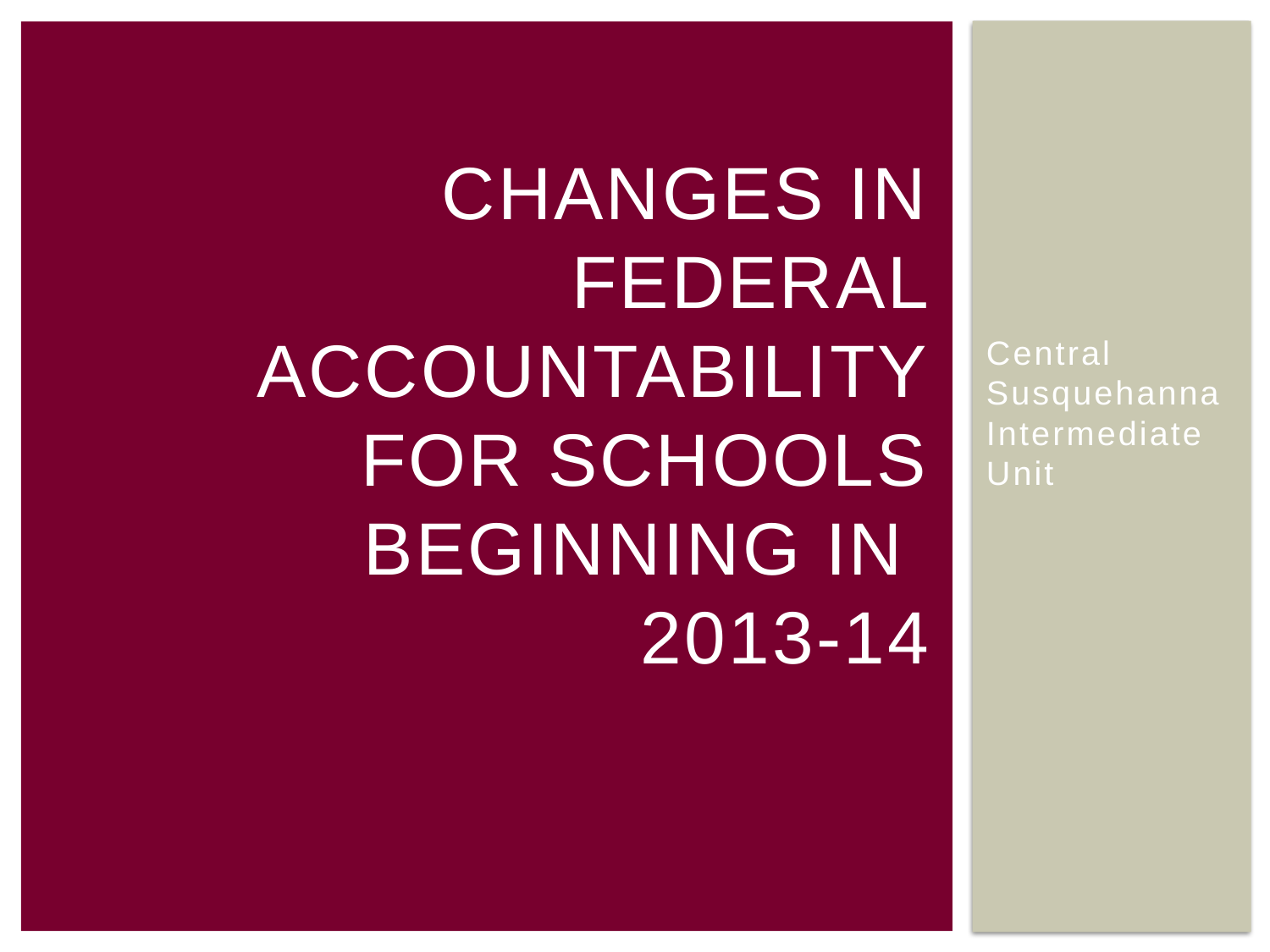

# Changes in federal accountability for schools beginning in 2013-14
Central Susquehanna Intermediate Unit